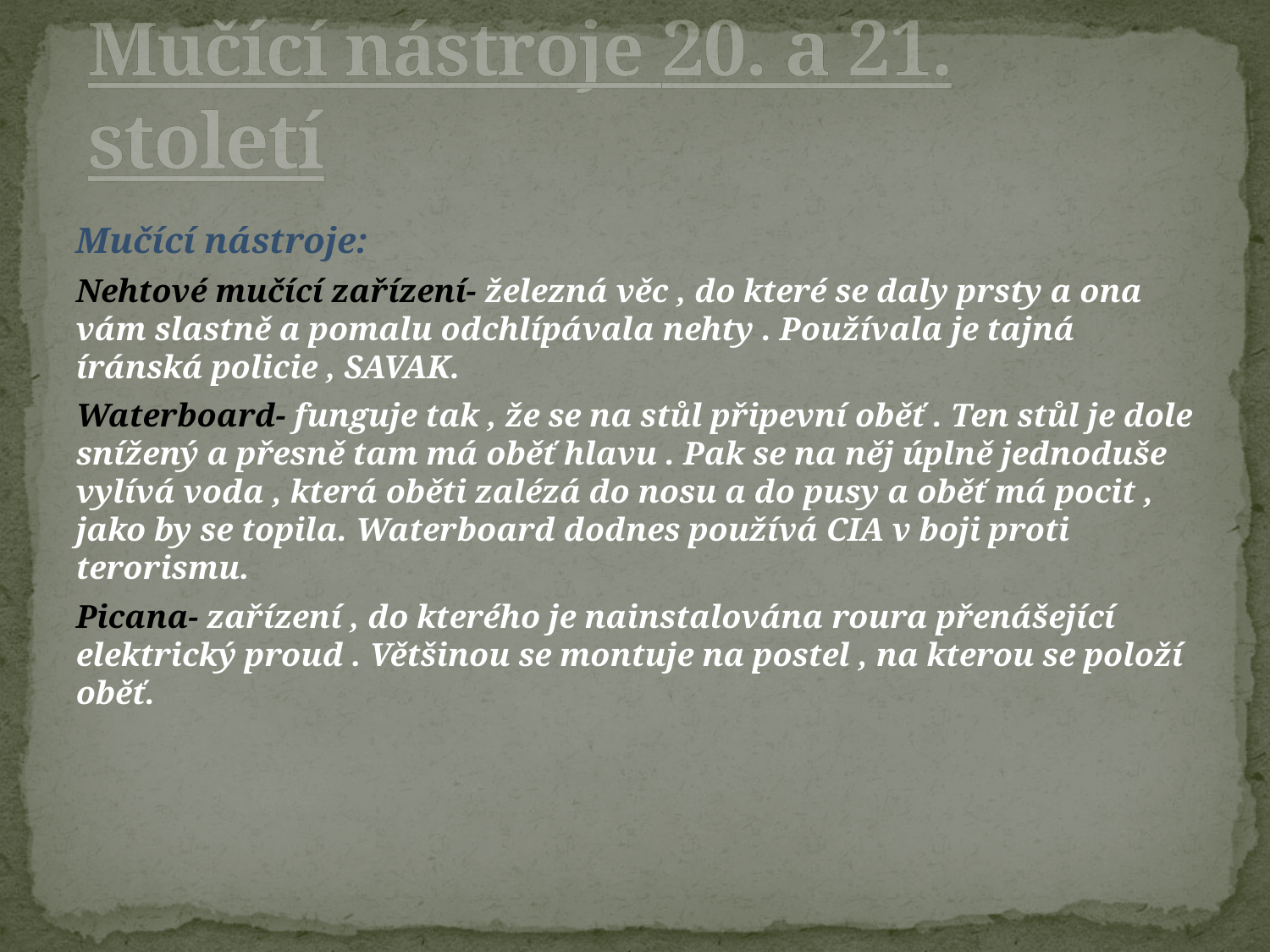

# Mučící nástroje 20. a 21. století
Mučící nástroje:
Nehtové mučící zařízení- železná věc , do které se daly prsty a ona vám slastně a pomalu odchlípávala nehty . Používala je tajná íránská policie , SAVAK.
Waterboard- funguje tak , že se na stůl připevní oběť . Ten stůl je dole snížený a přesně tam má oběť hlavu . Pak se na něj úplně jednoduše vylívá voda , která oběti zalézá do nosu a do pusy a oběť má pocit , jako by se topila. Waterboard dodnes používá CIA v boji proti terorismu.
Picana- zařízení , do kterého je nainstalována roura přenášející elektrický proud . Většinou se montuje na postel , na kterou se položí oběť.